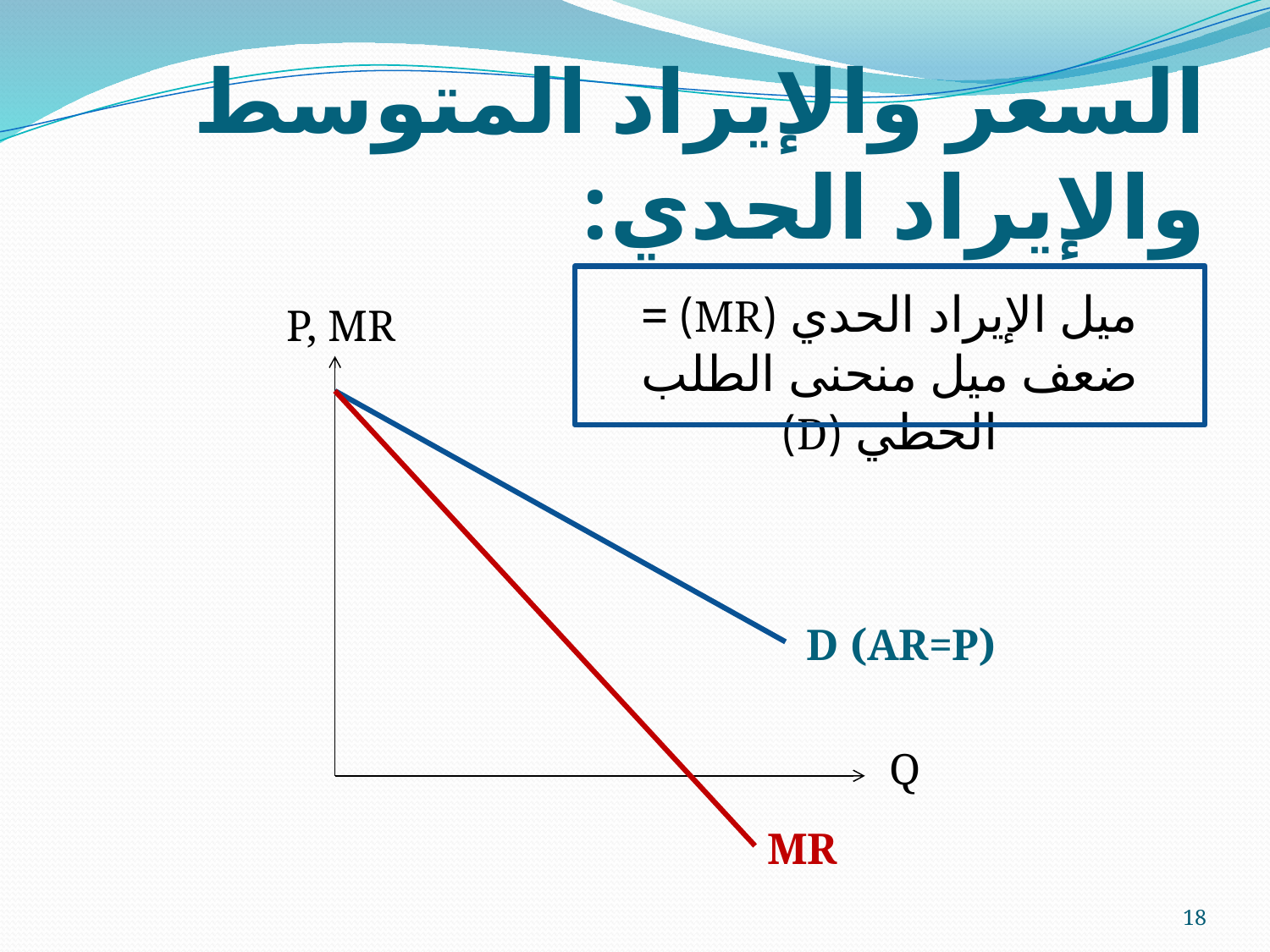

# السعر والإيراد المتوسط والإيراد الحدي:

ميل الإيراد الحدي (MR) = ضعف ميل منحنى الطلب الخطي (D)
P, MR
D (AR=P)
Q
MR
18